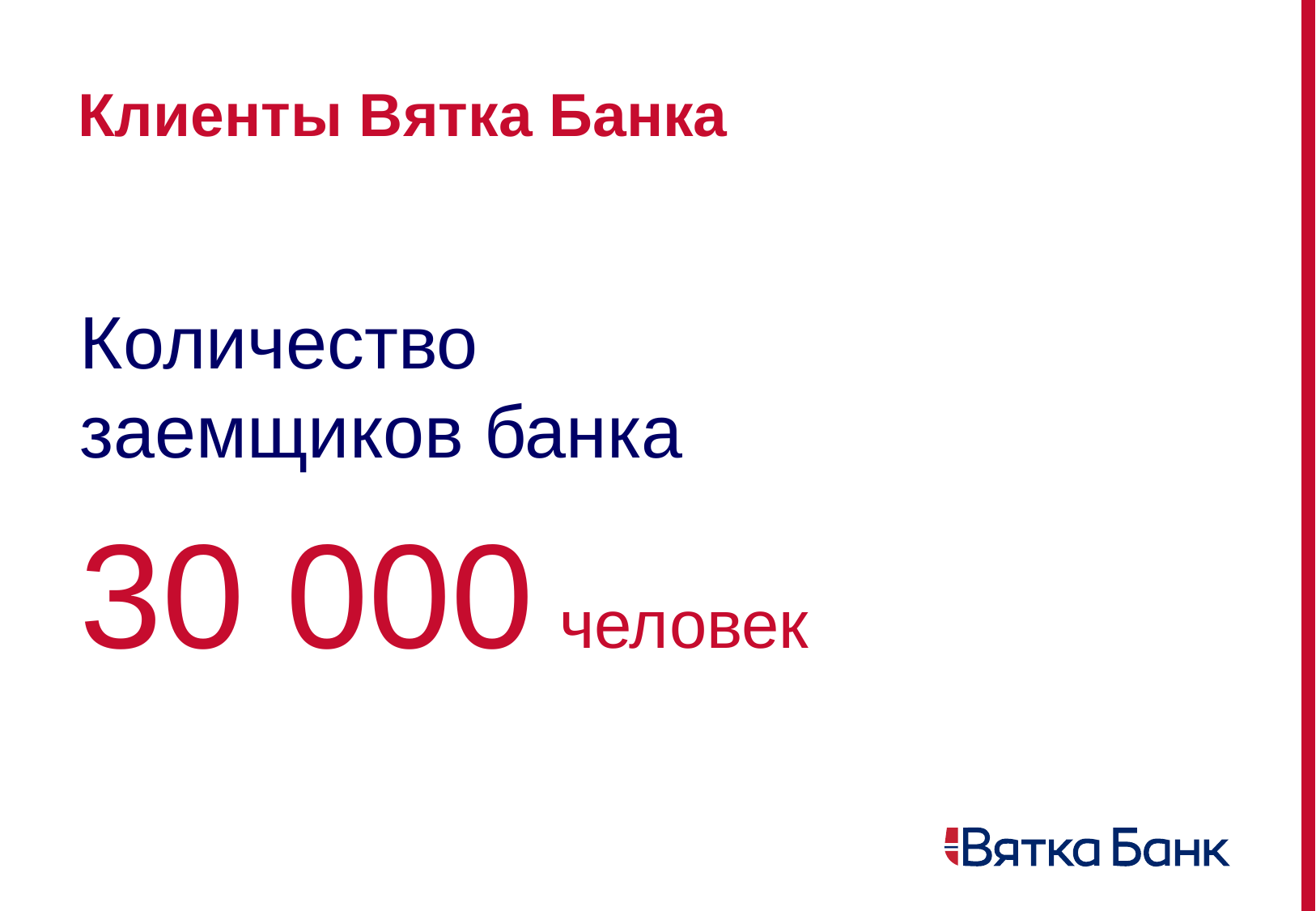

# Клиенты Вятка Банка
Количество
заемщиков банка
30 000 человек